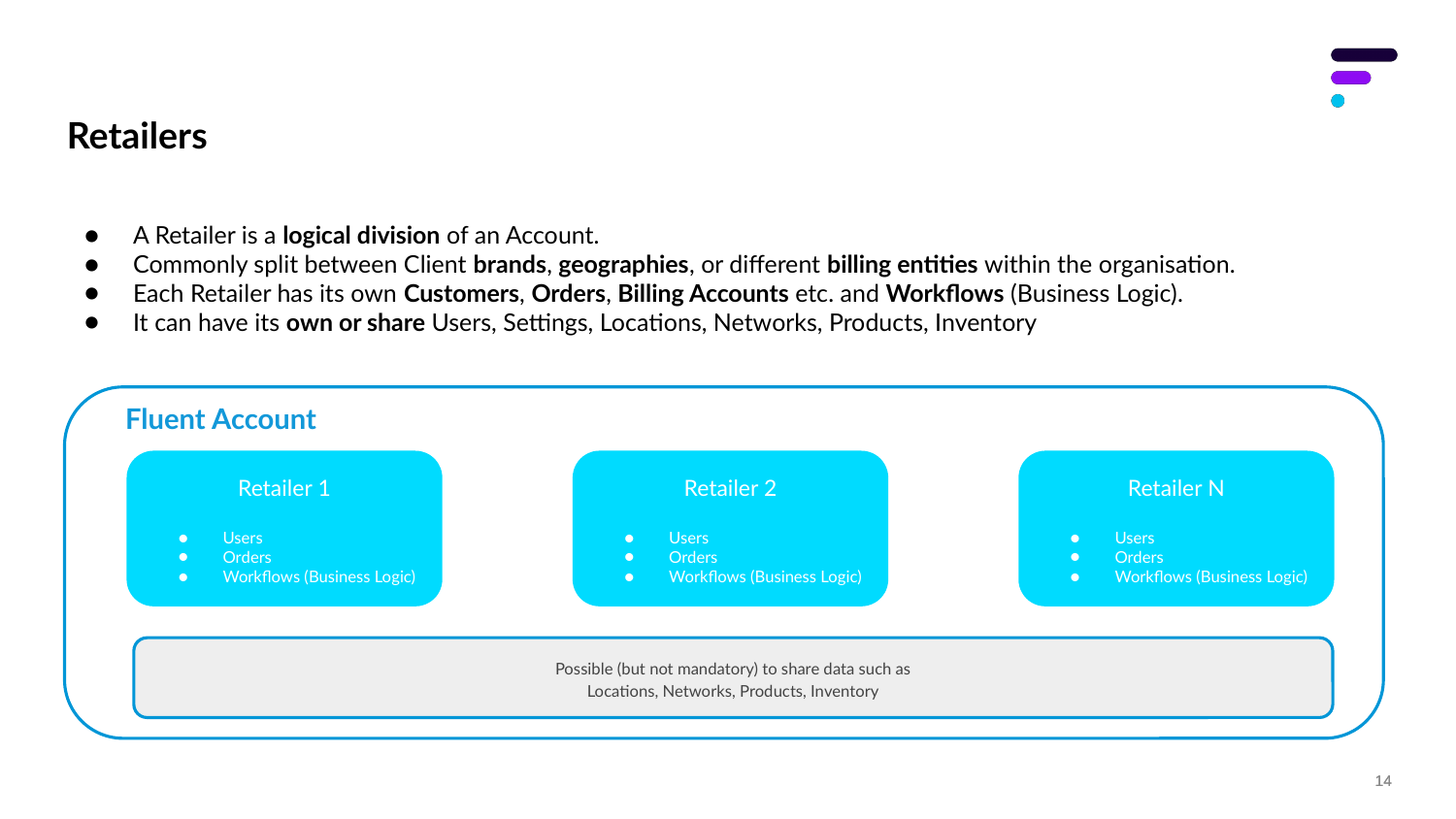

# Retailers
A Retailer is a logical division of an Account.
Commonly split between Client brands, geographies, or different billing entities within the organisation.
Each Retailer has its own Customers, Orders, Billing Accounts etc. and Workflows (Business Logic).
It can have its own or share Users, Settings, Locations, Networks, Products, Inventory

Fluent Account
Retailer 1
Users
Orders
Workflows (Business Logic)
Retailer 2
Users
Orders
Workflows (Business Logic)
Retailer N
Users
Orders
Workflows (Business Logic)
Possible (but not mandatory) to share data such as
Locations, Networks, Products, Inventory